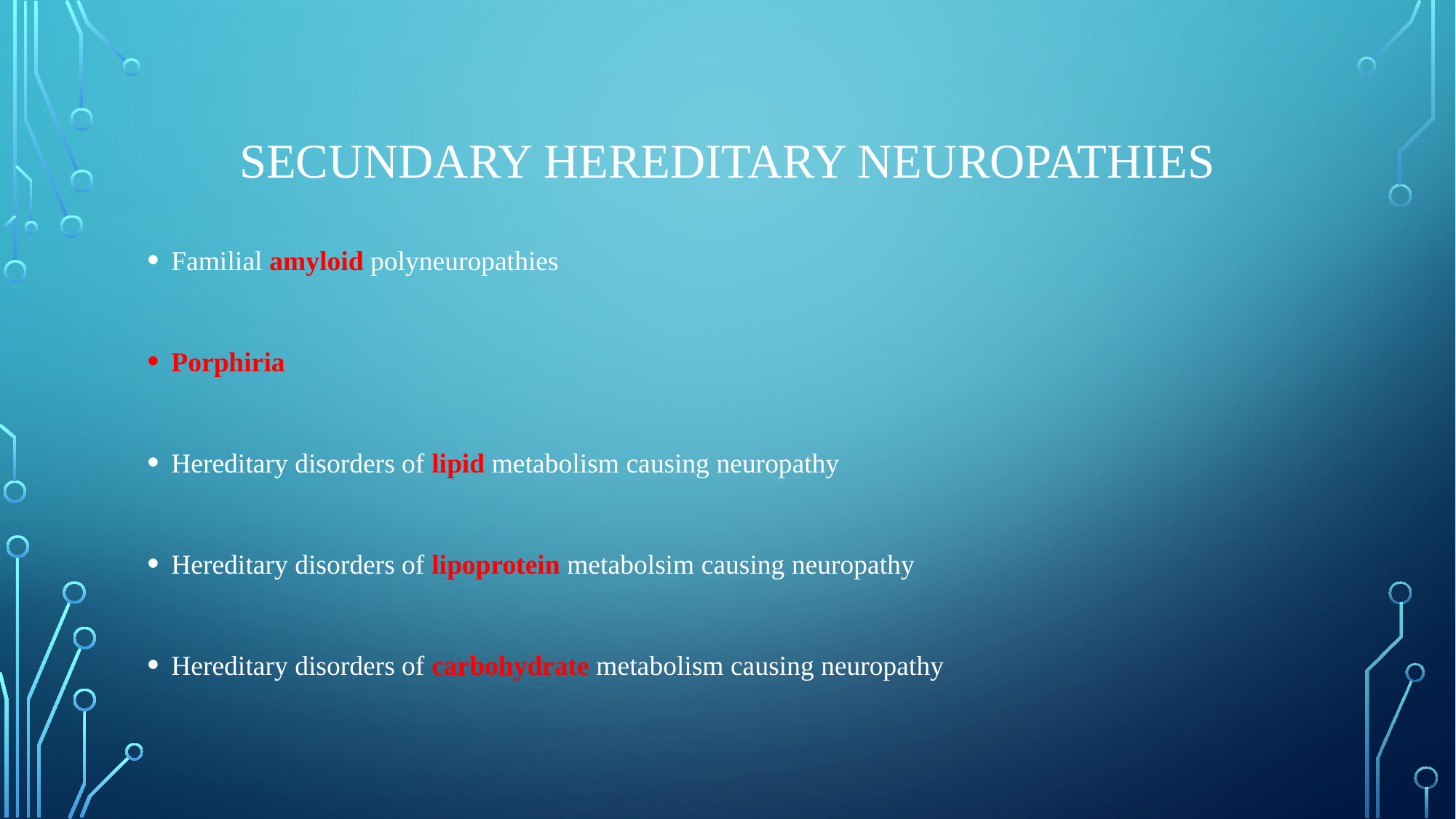

# Secundary hereditary neuropathies
Familial amyloid polyneuropathies

Porphiria

Hereditary disorders of lipid metabolism causing neuropathy

Hereditary disorders of lipoprotein metabolsim causing neuropathy

Hereditary disorders of carbohydrate metabolism causing neuropathy